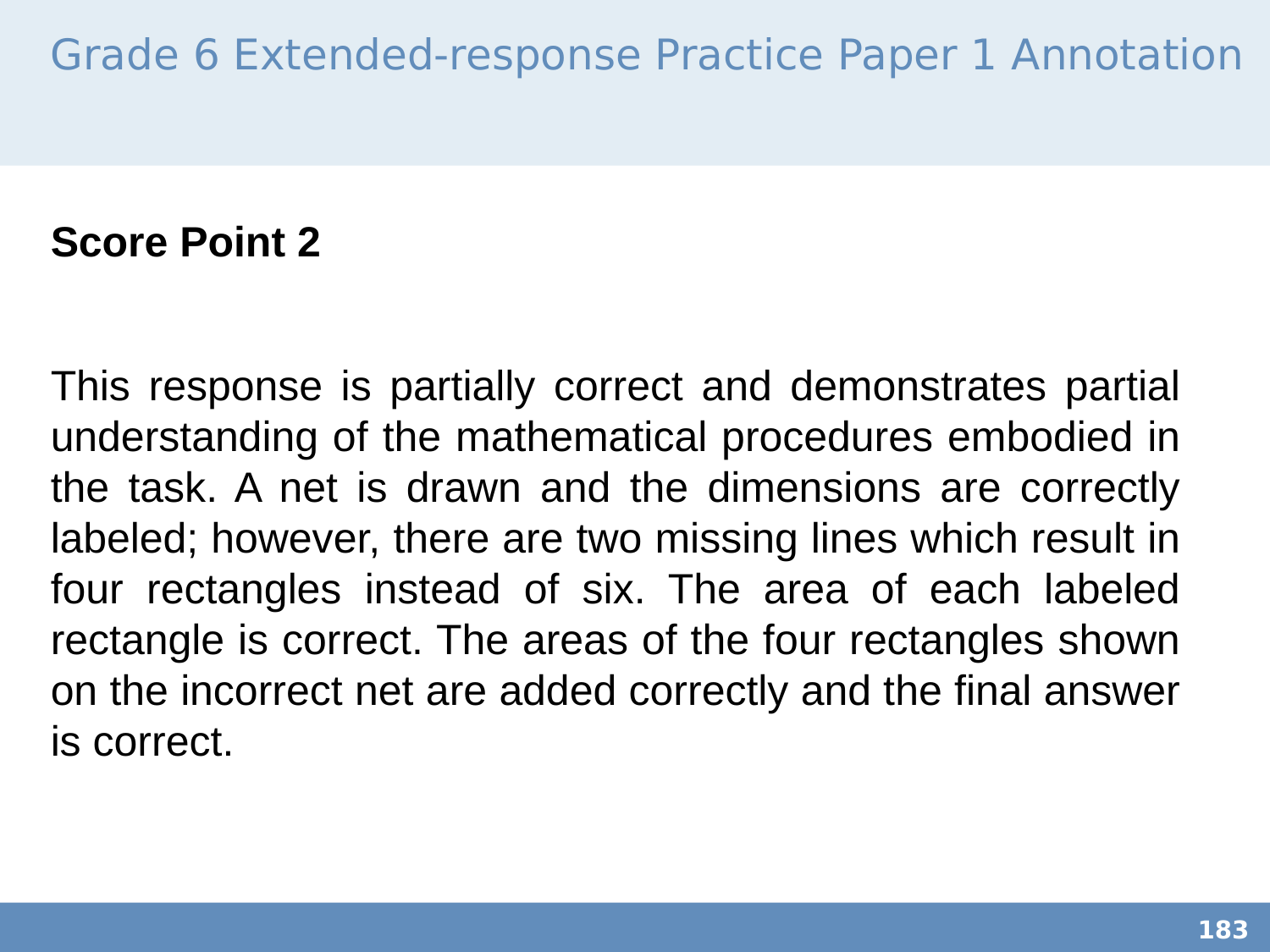

# Grade 6 Extended-response Practice Paper 1 Annotation
Score Point 2

This response is partially correct and demonstrates partial understanding of the mathematical procedures embodied in the task. A net is drawn and the dimensions are correctly labeled; however, there are two missing lines which result in four rectangles instead of six. The area of each labeled rectangle is correct. The areas of the four rectangles shown on the incorrect net are added correctly and the final answer is correct.
183